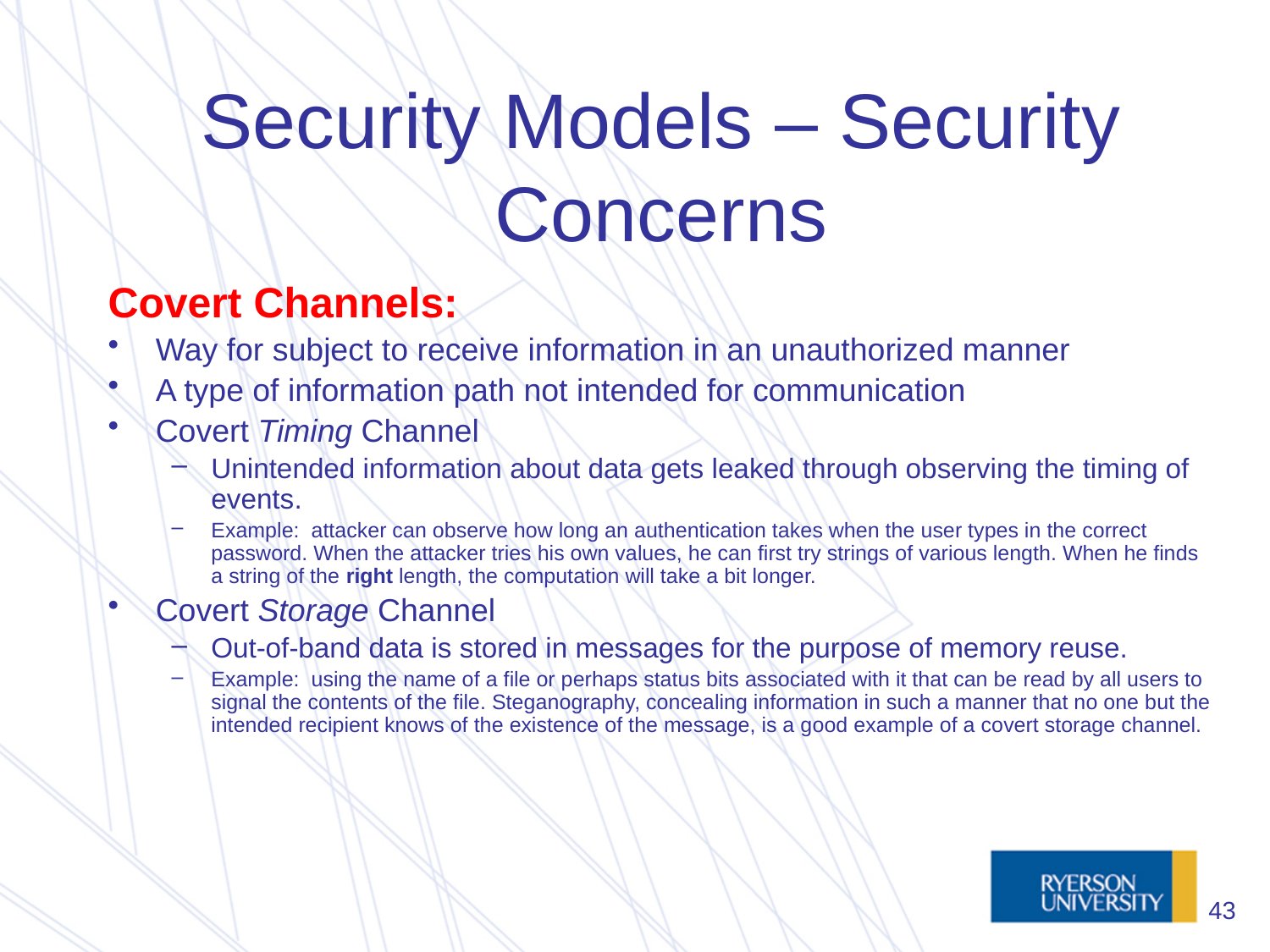

# Security Models – Security Concerns
Covert Channels:
Way for subject to receive information in an unauthorized manner
A type of information path not intended for communication
Covert Timing Channel
Unintended information about data gets leaked through observing the timing of events.
Example:  attacker can observe how long an authentication takes when the user types in the correct password. When the attacker tries his own values, he can first try strings of various length. When he finds a string of the right length, the computation will take a bit longer.
Covert Storage Channel
Out-of-band data is stored in messages for the purpose of memory reuse.
Example:  using the name of a file or perhaps status bits associated with it that can be read by all users to signal the contents of the file. Steganography, concealing information in such a manner that no one but the intended recipient knows of the existence of the message, is a good example of a covert storage channel.
43